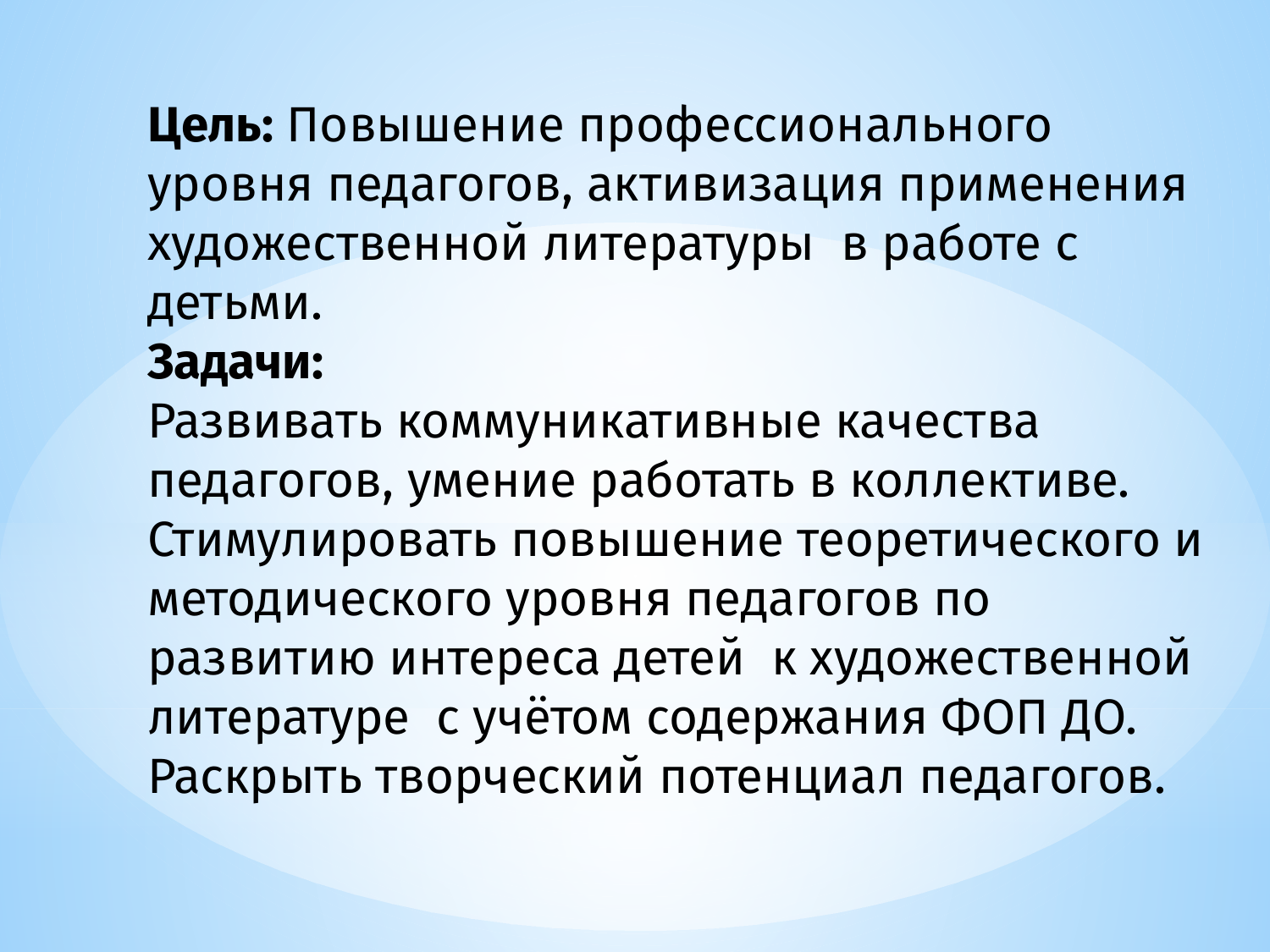

Цель: Повышение профессионального уровня педагогов, активизация применения художественной литературы  в работе с детьми.
Задачи:
Развивать коммуникативные качества педагогов, умение работать в коллективе.
Стимулировать повышение теоретического и методического уровня педагогов по  развитию интереса детей  к художественной литературе  с учётом содержания ФОП ДО.
Раскрыть творческий потенциал педагогов.